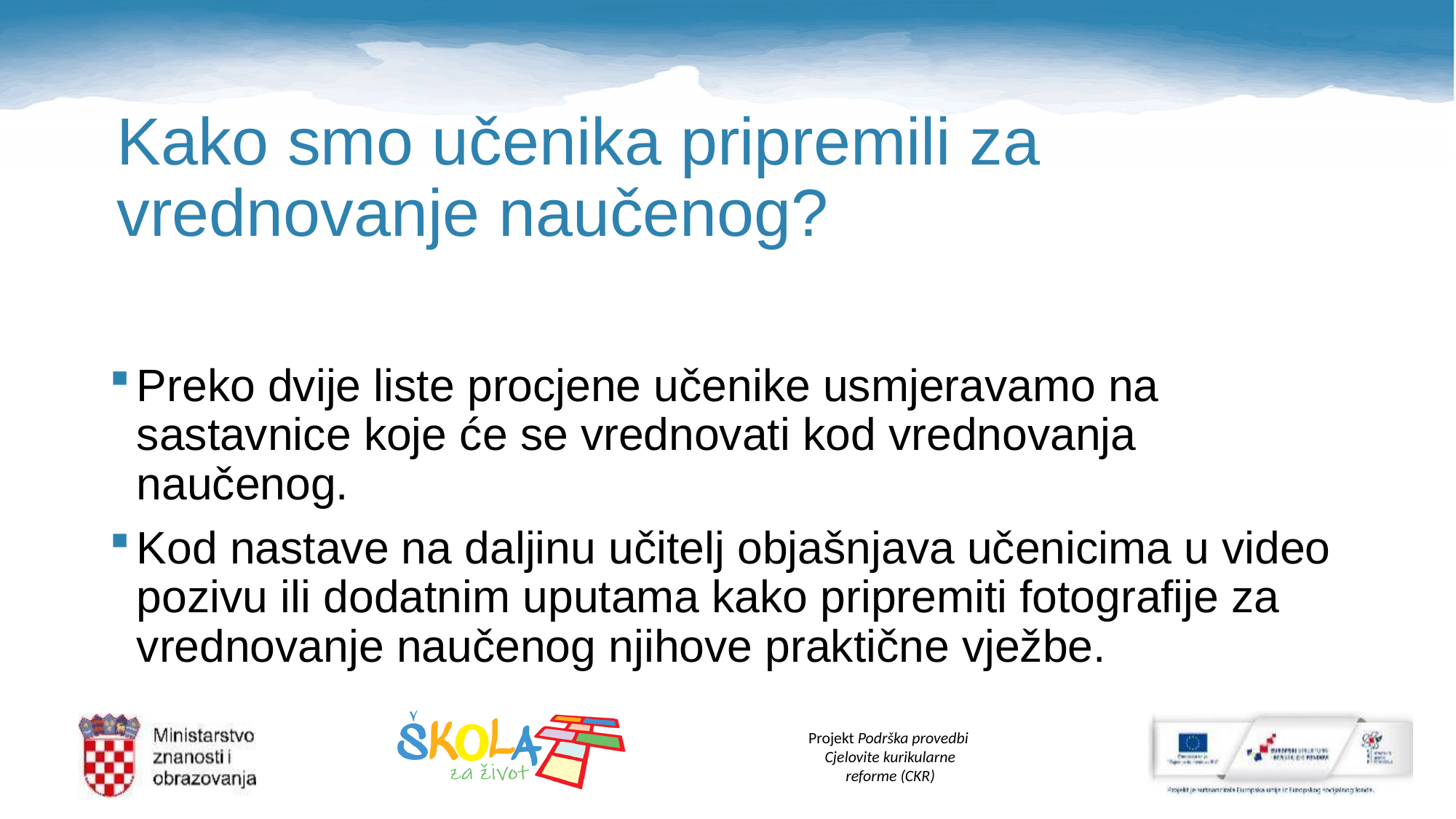

# Kako smo učenika pripremili za vrednovanje naučenog?
Preko dvije liste procjene učenike usmjeravamo na sastavnice koje će se vrednovati kod vrednovanja naučenog.
Kod nastave na daljinu učitelj objašnjava učenicima u video pozivu ili dodatnim uputama kako pripremiti fotografije za vrednovanje naučenog njihove praktične vježbe.